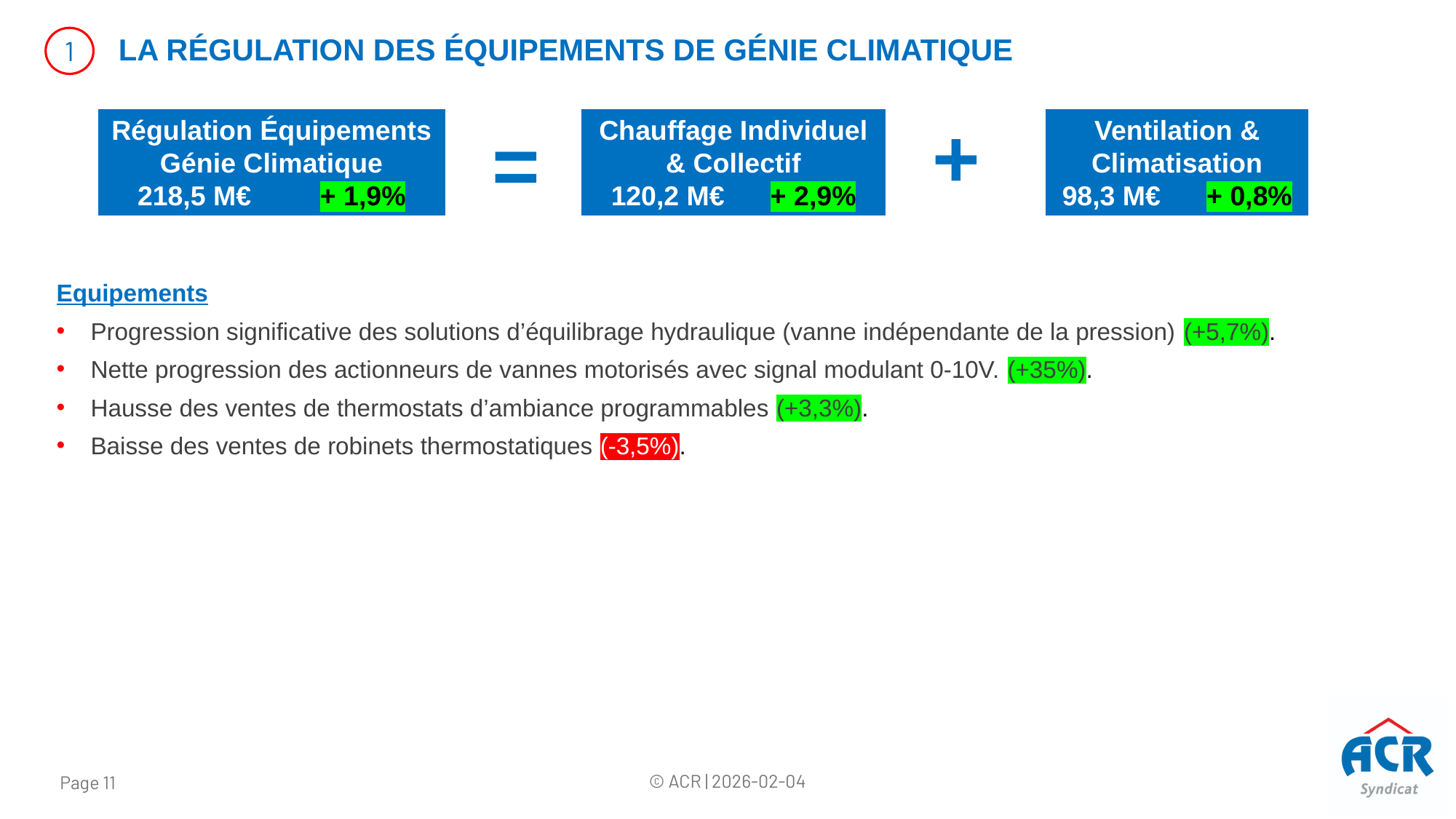

LA Régulation des équipements de Génie Climatique
1
Régulation Équipements Génie Climatique
218,5 M€         + 1,9%
Chauffage Individuel & Collectif
120,2 M€      + 2,9%
Ventilation & Climatisation
98,3 M€      + 0,8%
+
=
Equipements
Progression significative des solutions d’équilibrage hydraulique (vanne indépendante de la pression) (+5,7%).
Nette progression des actionneurs de vannes motorisés avec signal modulant 0-10V. (+35%).
Hausse des ventes de thermostats d’ambiance programmables (+3,3%).
Baisse des ventes de robinets thermostatiques (-3,5%).
Page 11
© ACR | 2026-02-04